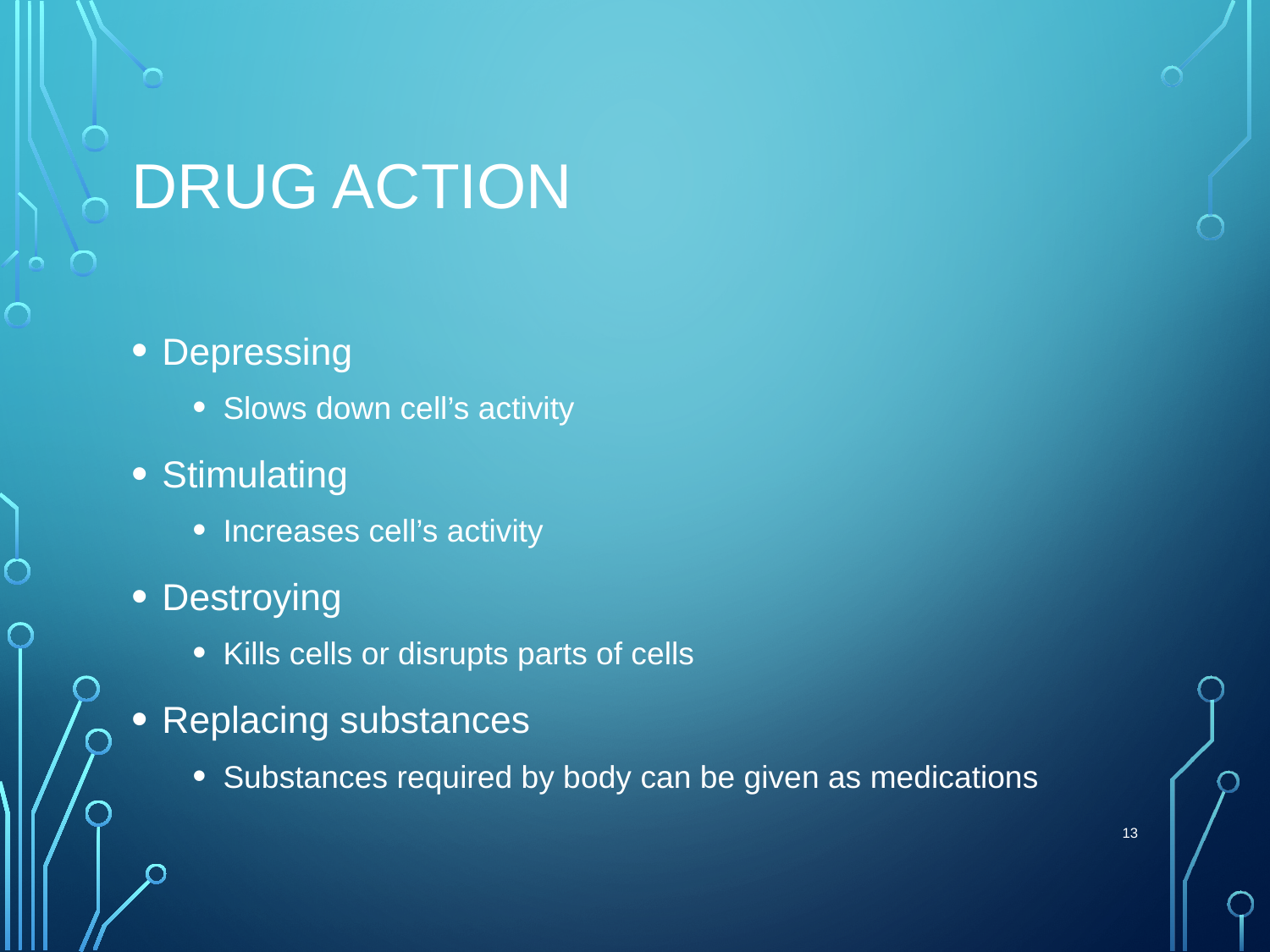

# Drug Action
Depressing
Slows down cell’s activity
Stimulating
Increases cell’s activity
Destroying
Kills cells or disrupts parts of cells
Replacing substances
Substances required by body can be given as medications
 13